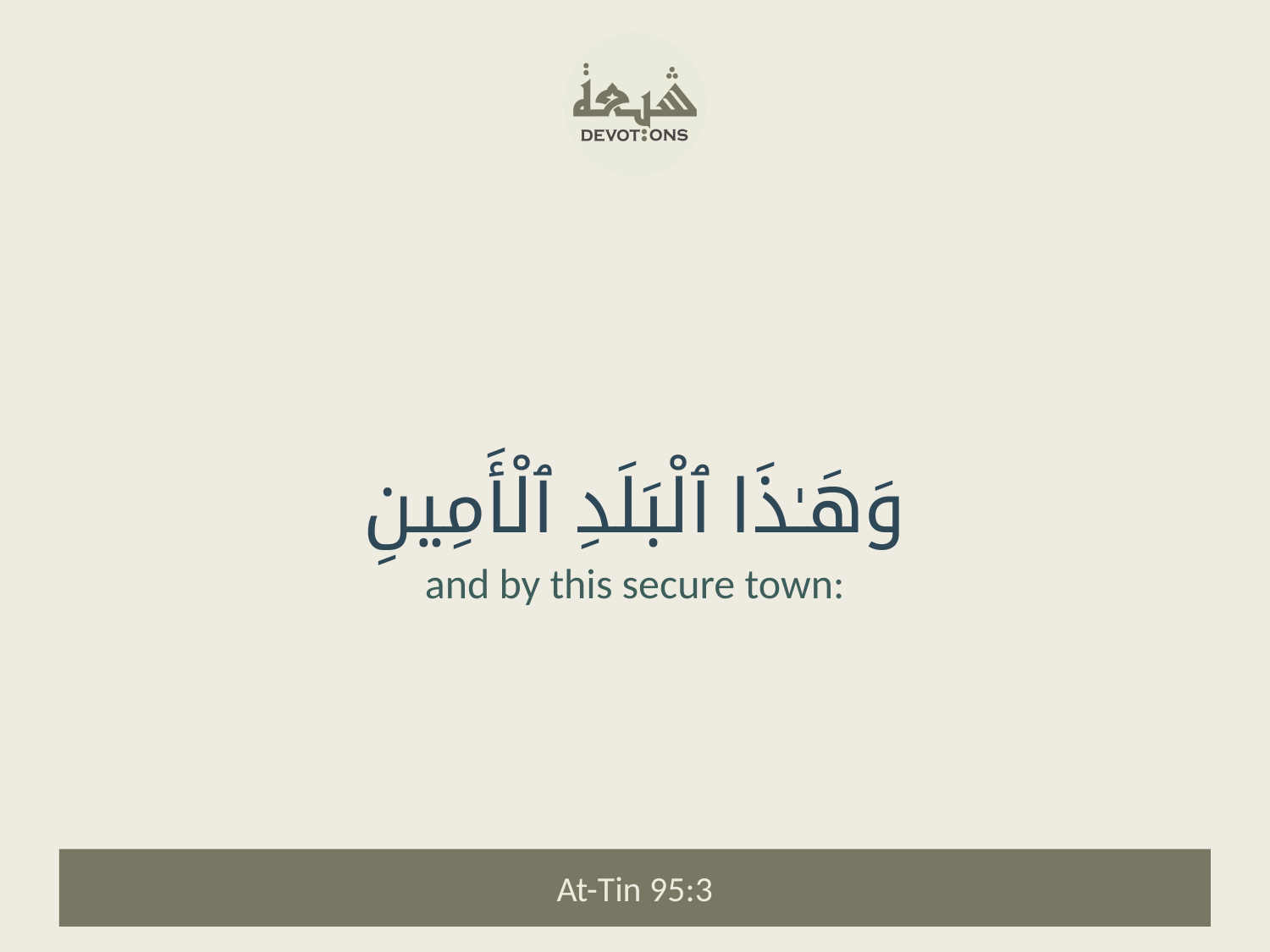

وَهَـٰذَا ٱلْبَلَدِ ٱلْأَمِينِ
and by this secure town:
At-Tin 95:3